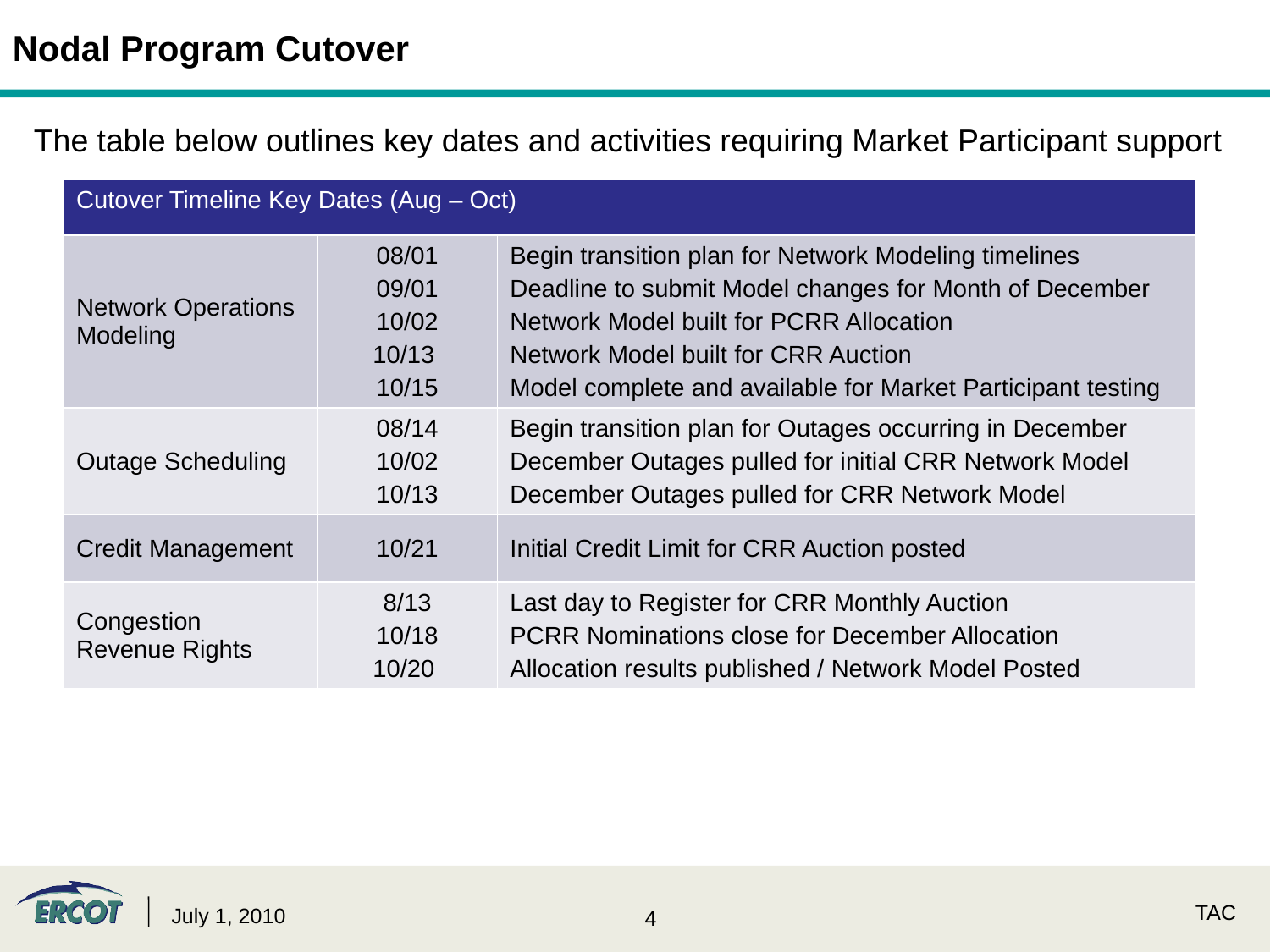

Nodal Program Cutover
The table below outlines key dates and activities requiring Market Participant support
| Cutover Timeline Key Dates (Aug – Oct) |  |  |
| --- | --- | --- |
| Network Operations Modeling | 08/01 09/01 10/02 10/13 10/15 | Begin transition plan for Network Modeling timelines Deadline to submit Model changes for Month of December Network Model built for PCRR Allocation Network Model built for CRR Auction Model complete and available for Market Participant testing |
| Outage Scheduling | 08/14 10/02 10/13 | Begin transition plan for Outages occurring in December December Outages pulled for initial CRR Network Model December Outages pulled for CRR Network Model |
| Credit Management | 10/21 | Initial Credit Limit for CRR Auction posted |
| Congestion Revenue Rights | 8/13 10/18 10/20 | Last day to Register for CRR Monthly Auction PCRR Nominations close for December Allocation Allocation results published / Network Model Posted |
TAC
July 1, 2010